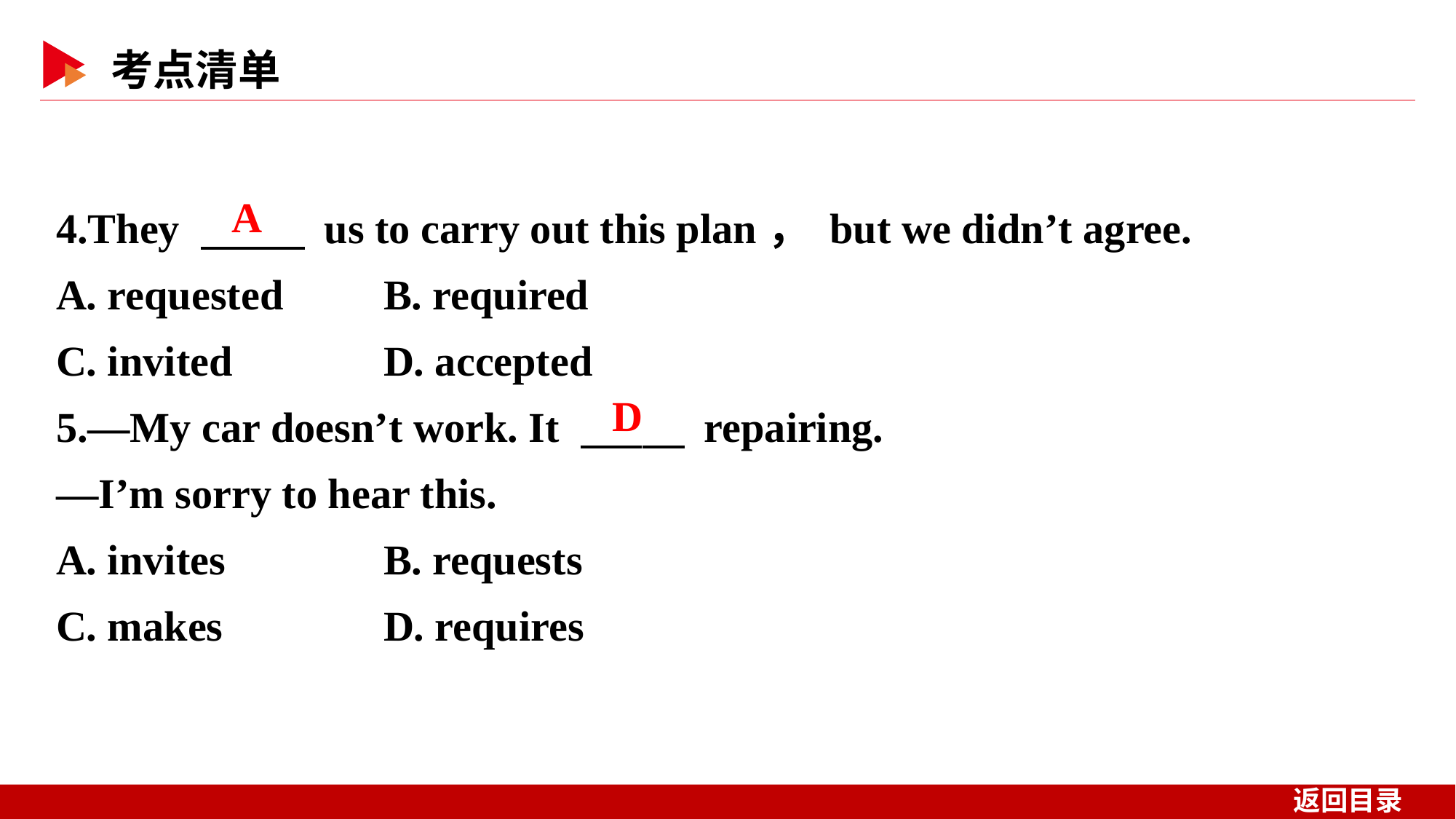

4.They 　  　 us to carry out this plan， but we didn’t agree.
A. requested　 	B. required
C. invited　　  	D. accepted
5.—My car doesn’t work. It 　  　 repairing.
—I’m sorry to hear this.
A. invites　     	B. requests
C. makes　        	D. requires
A
D